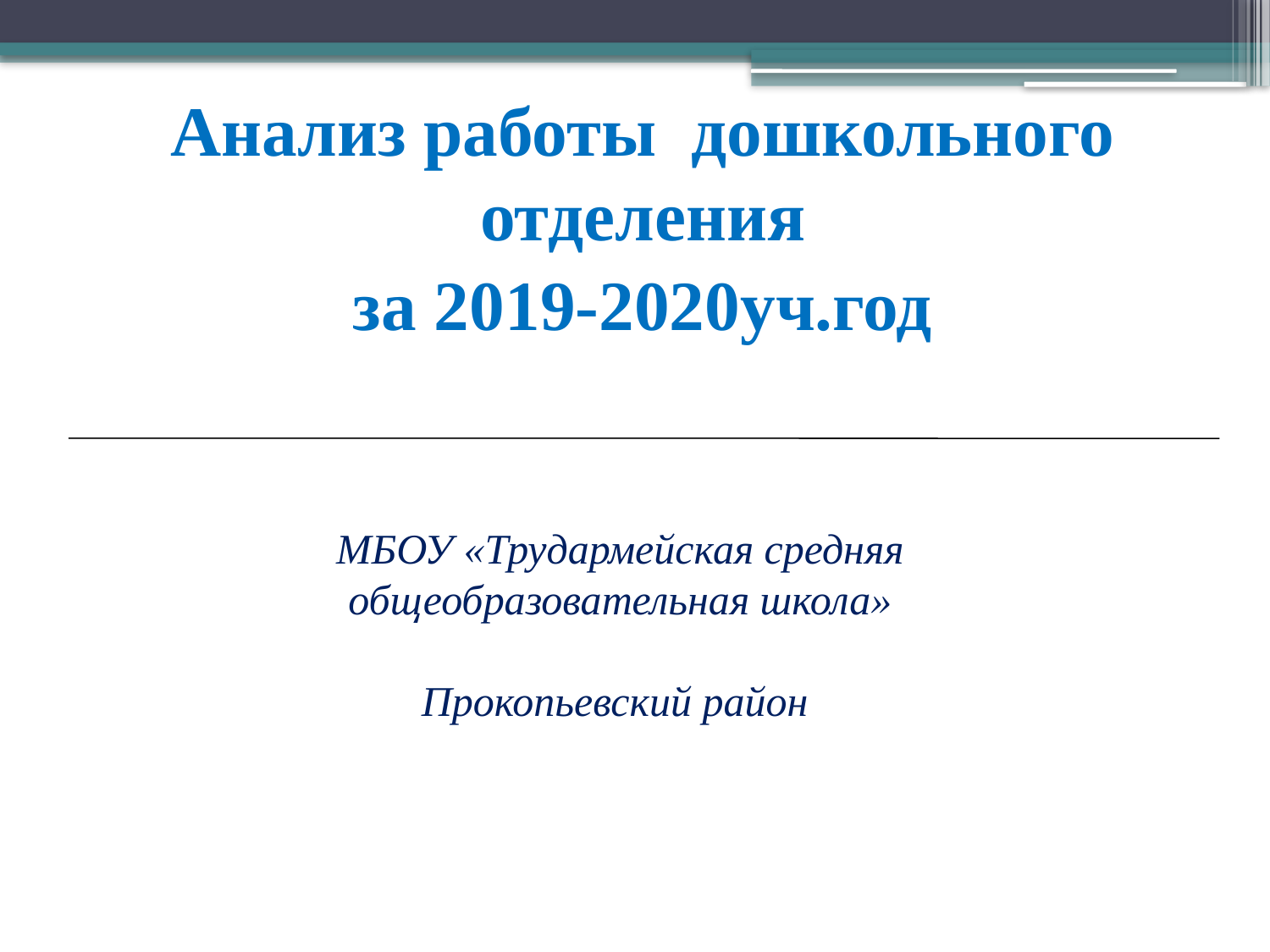

Анализ работы  дошкольного отделения
за 2019-2020уч.год

МБОУ «Трудармейская средняя общеобразовательная школа»

Прокопьевский район